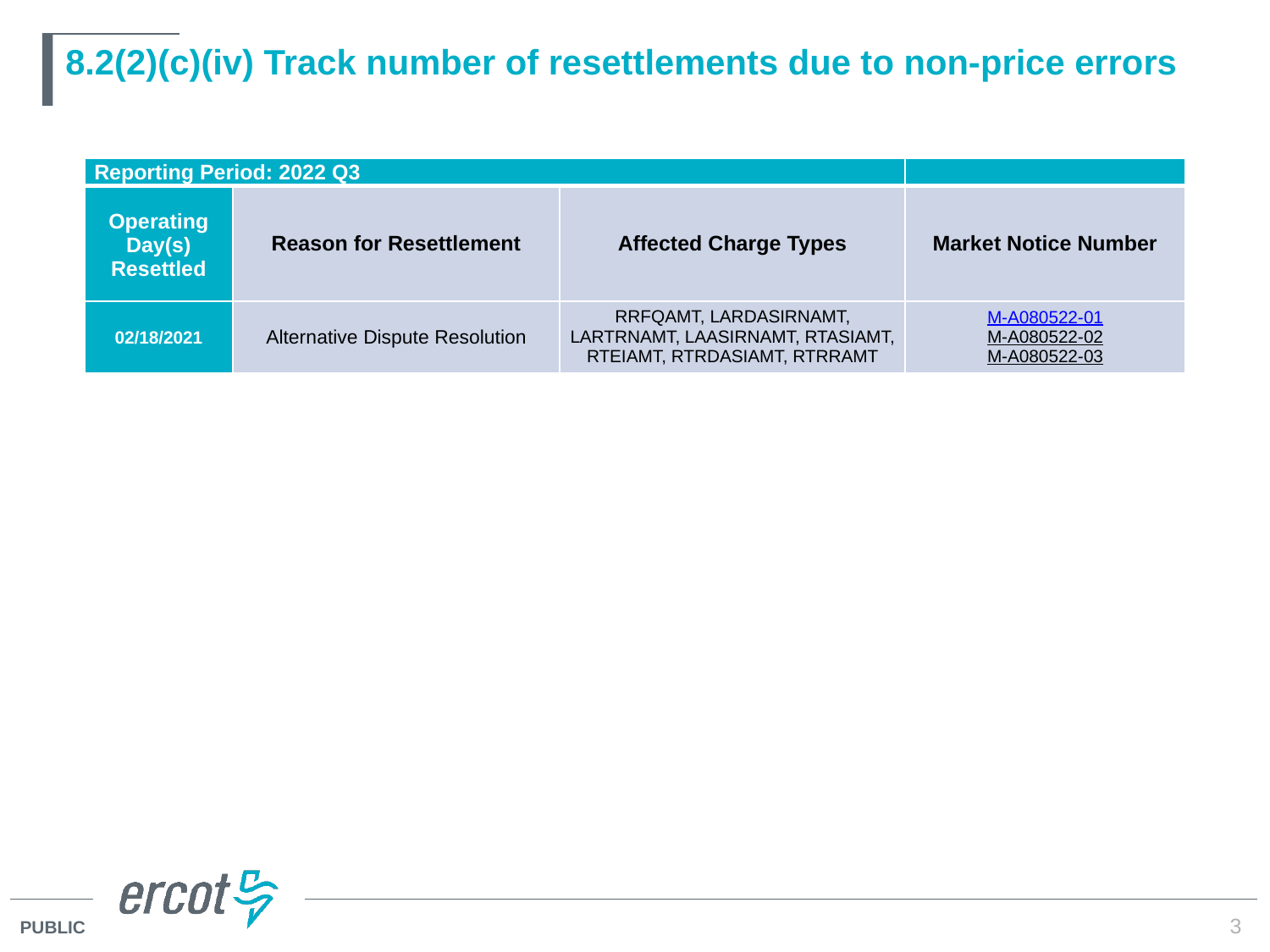

# 8.2(2)(c)(iv) Track number of resettlements due to non-price errors
| Reporting Period: 2022 Q3 |  |  |  |
| --- | --- | --- | --- |
| Operating Day(s) Resettled | Reason for Resettlement | Affected Charge Types | Market Notice Number |
| 02/18/2021 | Alternative Dispute Resolution | RRFQAMT, LARDASIRNAMT, LARTRNAMT, LAASIRNAMT, RTASIAMT, RTEIAMT, RTRDASIAMT, RTRRAMT | M-A080522-01 M-A080522-02 M-A080522-03 |
3